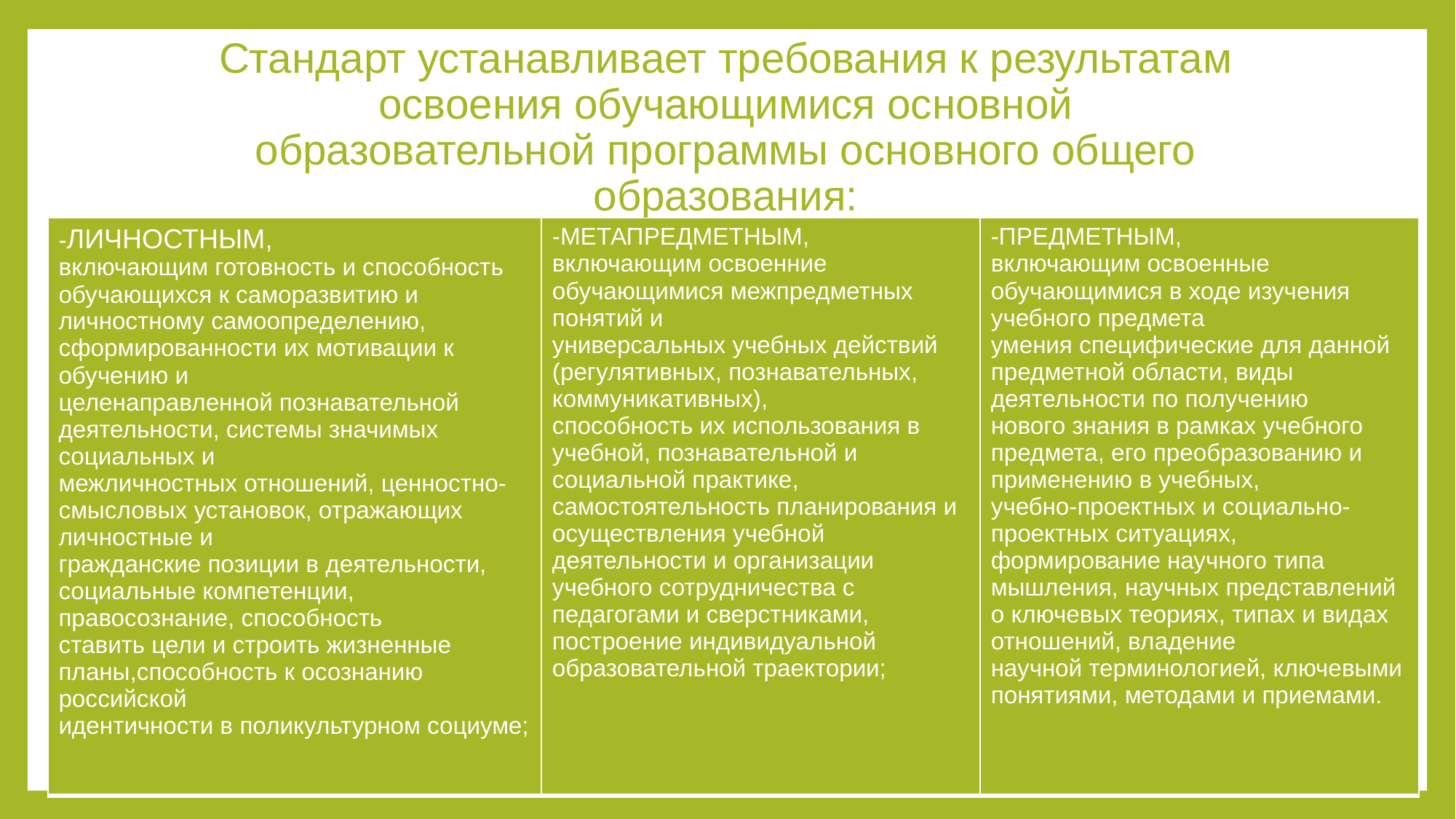

# Стандарт устанавливает требования к результатам освоения обучающимися основной образовательной программы основного общего образования:
| -ЛИЧНОСТНЫМ, включающим готовность и способность обучающихся к саморазвитию и личностному самоопределению, сформированности их мотивации к обучению и целенаправленной познавательной деятельности, системы значимых социальных и межличностных отношений, ценностно-смысловых установок, отражающих личностные и гражданские позиции в деятельности, социальные компетенции, правосознание, способность ставить цели и строить жизненные планы,способность к осознанию российской идентичности в поликультурном социуме; | -МЕТАПРЕДМЕТНЫМ, включающим освоенние обучающимися межпредметных понятий и универсальных учебных действий (регулятивных, познавательных, коммуникативных), способность их использования в учебной, познавательной и социальной практике, самостоятельность планирования и осуществления учебной деятельности и организации учебного сотрудничества с педагогами и сверстниками, построение индивидуальной образовательной траектории; | -ПРЕДМЕТНЫМ, включающим освоенные обучающимися в ходе изучения учебного предмета умения специфические для данной предметной области, виды деятельности по получению нового знания в рамках учебного предмета, его преобразованию и применению в учебных, учебно-проектных и социально-проектных ситуациях, формирование научного типа мышления, научных представлений о ключевых теориях, типах и видах отношений, владение научной терминологией, ключевыми понятиями, методами и приемами. |
| --- | --- | --- |